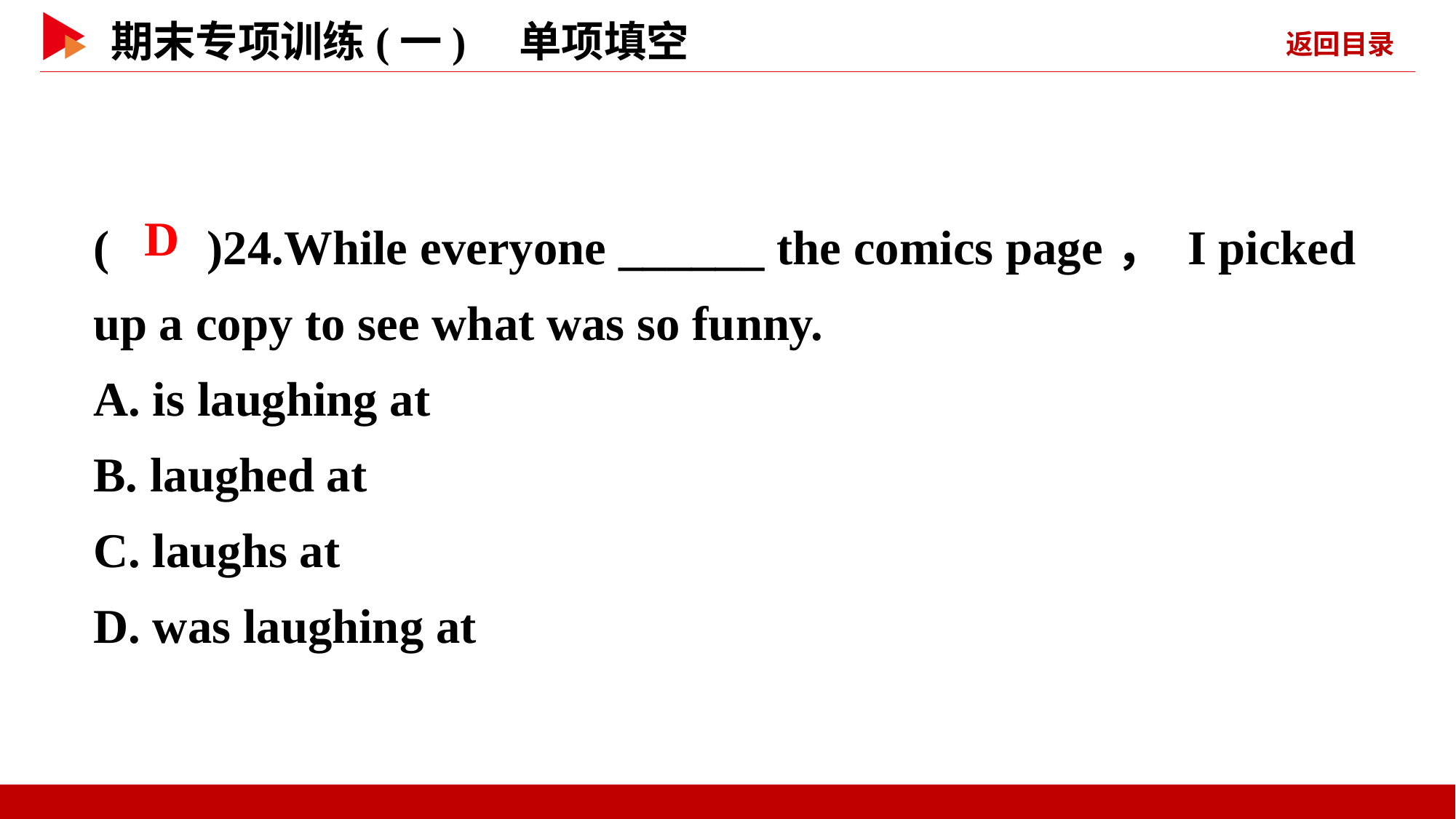

(        )24.While everyone ______ the comics page， I picked up a copy to see what was so funny.
A. is laughing at
B. laughed at
C. laughs at
D. was laughing at
   D